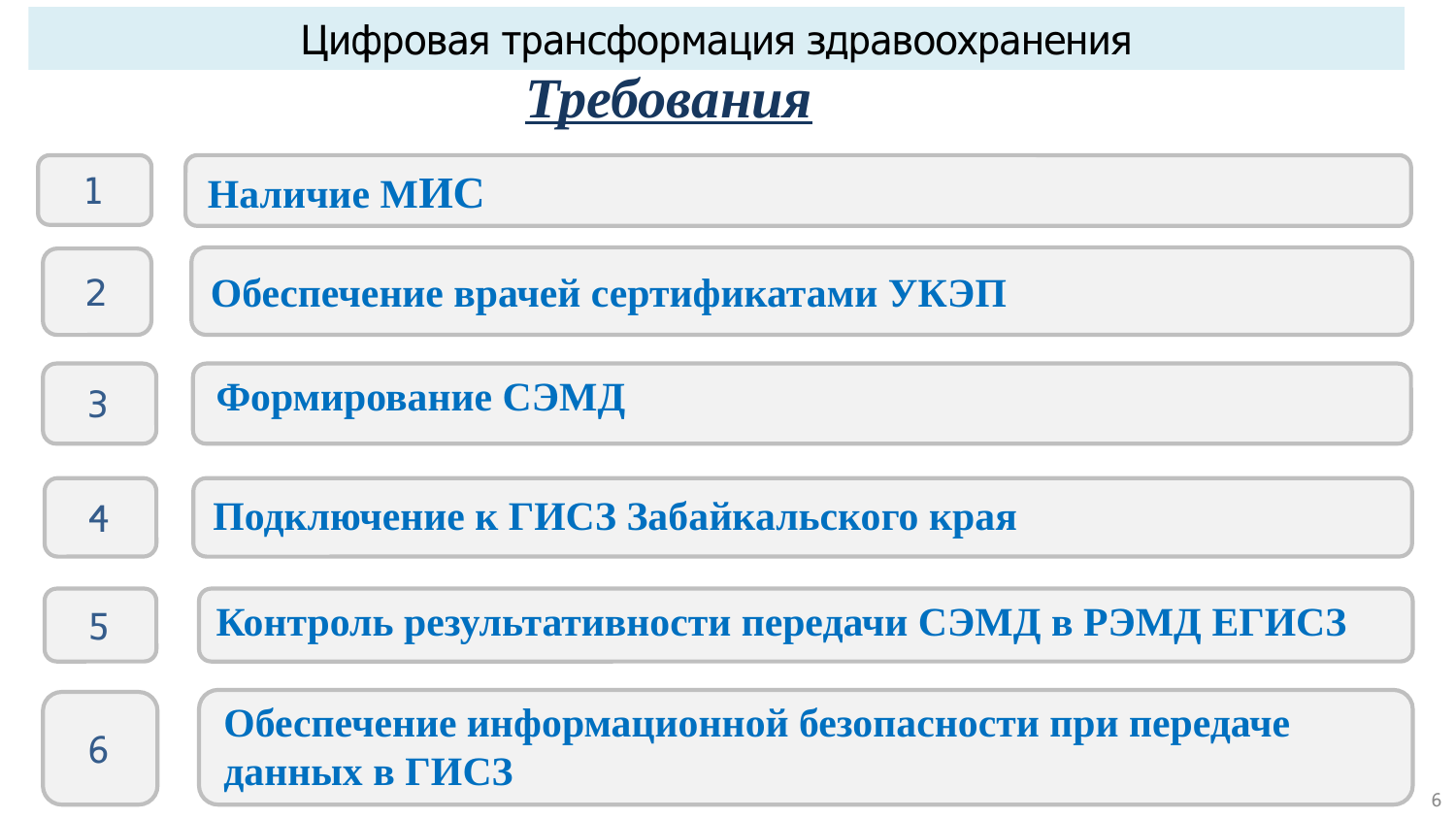

Цифровая трансформация здравоохранения
Требования
1

Наличие МИС

2
Обеспечение врачей сертификатами УКЭП
3

Формирование СЭМД
4

Подключение к ГИСЗ Забайкальского края
5

Контроль результативности передачи СЭМД в РЭМД ЕГИСЗ
Обеспечение информационной безопасности при передаче данных в ГИСЗ

6
6